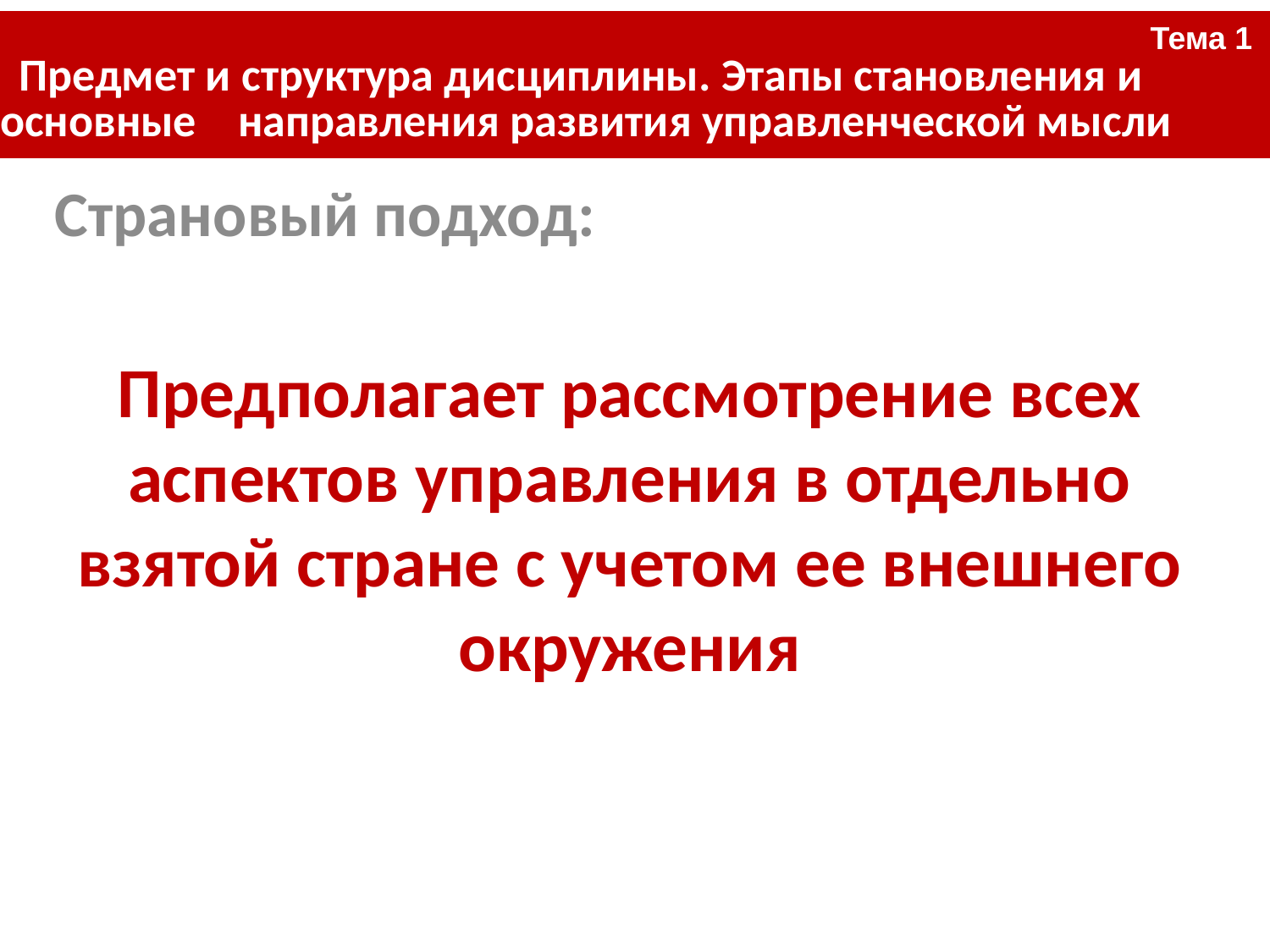

| Тема 1 Предмет и структура дисциплины. Этапы становления и основные направления развития управленческой мысли |
| --- |
| Тема 1 Управление в Западной Европе в Средние века |
| --- |
#
Страновый подход:

Предполагает рассмотрение всех аспектов управления в отдельно взятой стране с учетом ее внешнего окружения